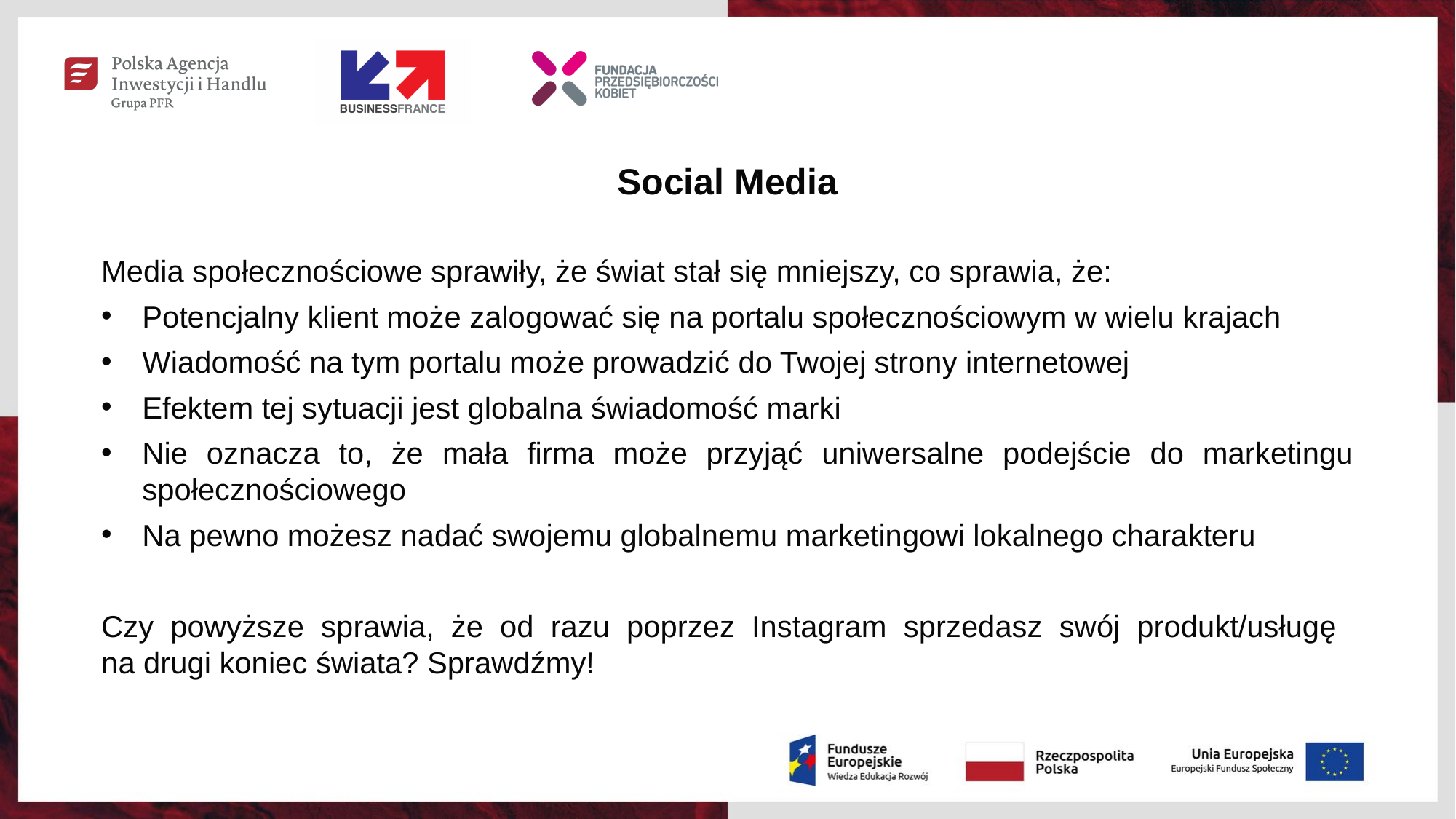

Social Media
Media społecznościowe sprawiły, że świat stał się mniejszy, co sprawia, że:
Potencjalny klient może zalogować się na portalu społecznościowym w wielu krajach
Wiadomość na tym portalu może prowadzić do Twojej strony internetowej
Efektem tej sytuacji jest globalna świadomość marki
Nie oznacza to, że mała firma może przyjąć uniwersalne podejście do marketingu społecznościowego
Na pewno możesz nadać swojemu globalnemu marketingowi lokalnego charakteru

Czy powyższe sprawia, że od razu poprzez Instagram sprzedasz swój produkt/usługę
na drugi koniec świata? Sprawdźmy!